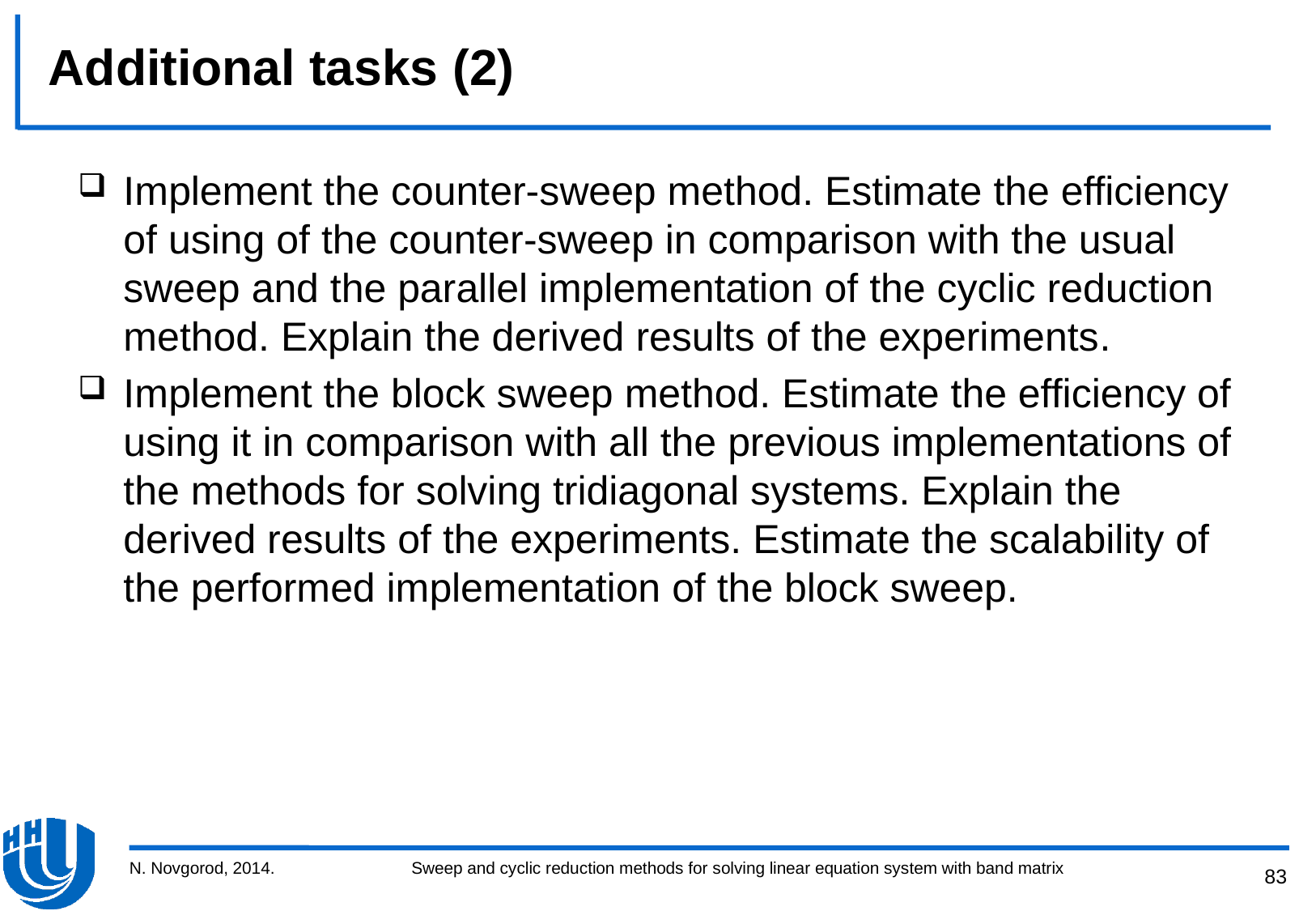

# Additional tasks (2)
Implement the counter-sweep method. Estimate the efficiency of using of the counter-sweep in comparison with the usual sweep and the parallel implementation of the cyclic reduction method. Explain the derived results of the experiments.
Implement the block sweep method. Estimate the efficiency of using it in comparison with all the previous implementations of the methods for solving tridiagonal systems. Explain the derived results of the experiments. Estimate the scalability of the performed implementation of the block sweep.
N. Novgorod, 2014.
Sweep and cyclic reduction methods for solving linear equation system with band matrix